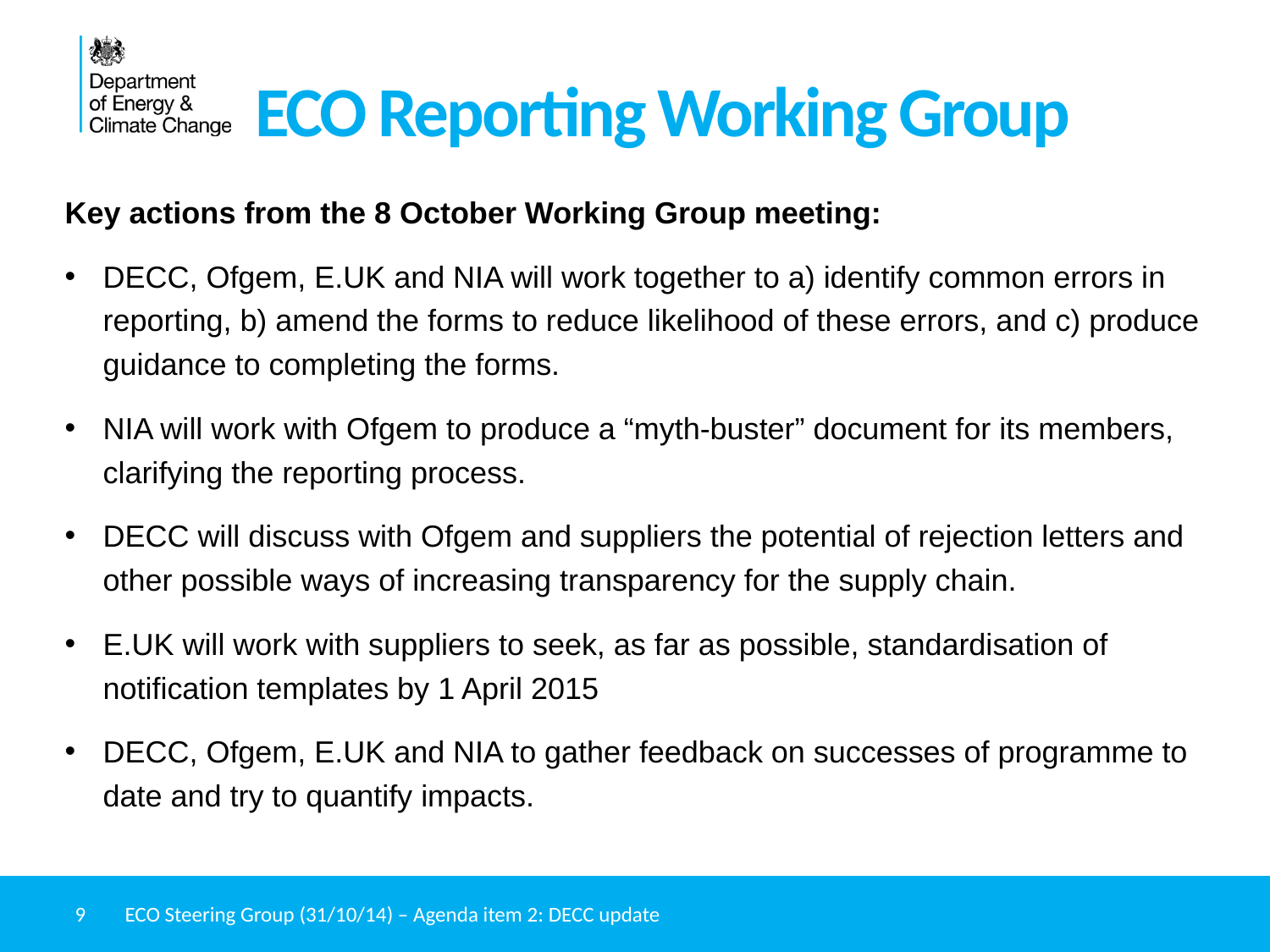

# ECO Reporting Working Group
Key actions from the 8 October Working Group meeting:
DECC, Ofgem, E.UK and NIA will work together to a) identify common errors in reporting, b) amend the forms to reduce likelihood of these errors, and c) produce guidance to completing the forms.
NIA will work with Ofgem to produce a “myth-buster” document for its members, clarifying the reporting process.
DECC will discuss with Ofgem and suppliers the potential of rejection letters and other possible ways of increasing transparency for the supply chain.
E.UK will work with suppliers to seek, as far as possible, standardisation of notification templates by 1 April 2015
DECC, Ofgem, E.UK and NIA to gather feedback on successes of programme to date and try to quantify impacts.

9
ECO Steering Group (31/10/14) – Agenda item 2: DECC update